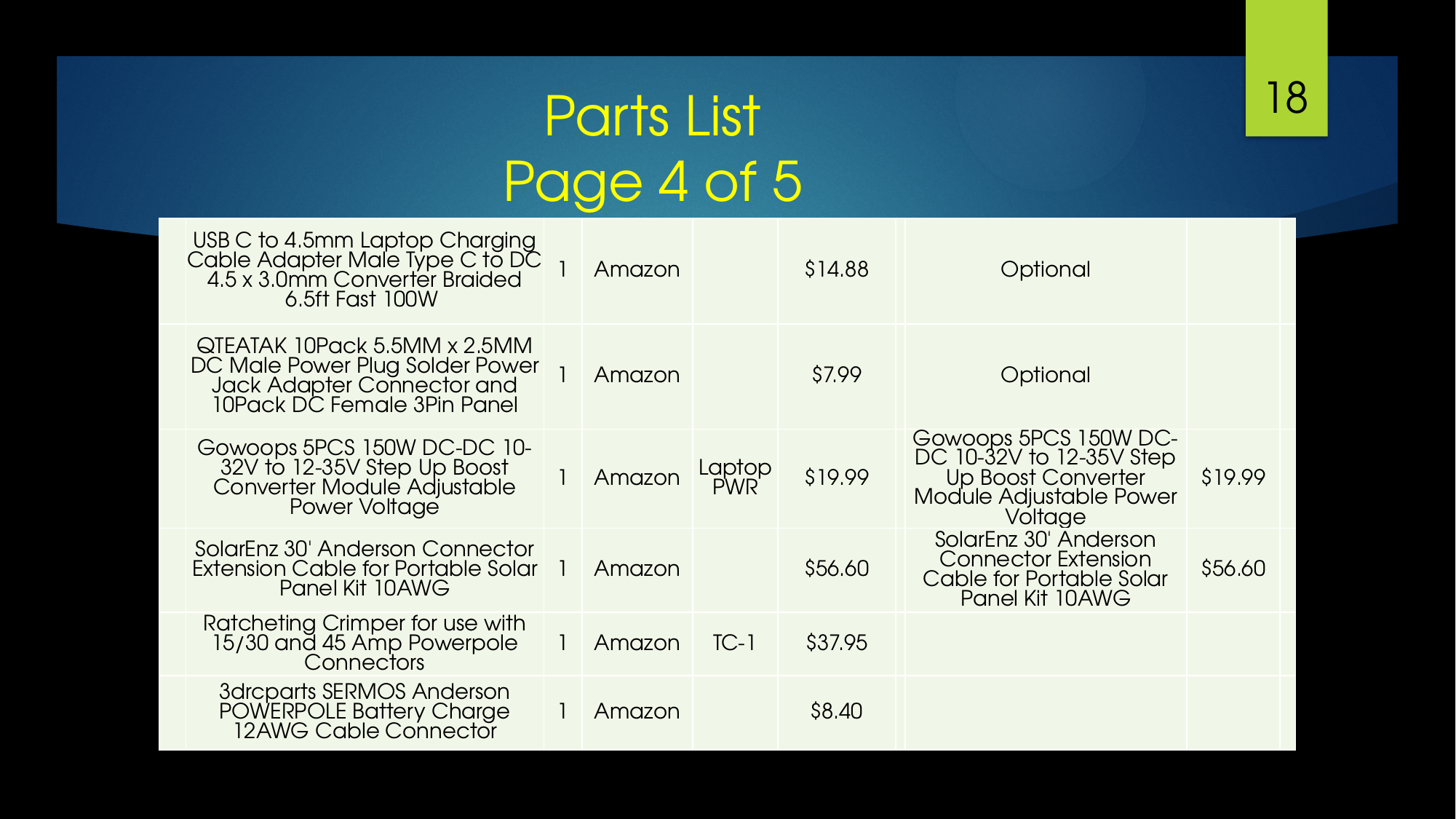

18
# Parts List Page 4 of 5
|  | USB C to 4.5mm Laptop Charging Cable Adapter Male Type C to DC 4.5 x 3.0mm Converter Braided 6.5ft Fast 100W | 1 | Amazon |  | $14.88 |  | Optional |  |  |
| --- | --- | --- | --- | --- | --- | --- | --- | --- | --- |
|  | QTEATAK 10Pack 5.5MM x 2.5MM DC Male Power Plug Solder Power Jack Adapter Connector and 10Pack DC Female 3Pin Panel | 1 | Amazon |  | $7.99 |  | Optional |  |  |
|  | Gowoops 5PCS 150W DC-DC 10-32V to 12-35V Step Up Boost Converter Module Adjustable Power Voltage | 1 | Amazon | Laptop PWR | $19.99 |  | Gowoops 5PCS 150W DC-DC 10-32V to 12-35V Step Up Boost Converter Module Adjustable Power Voltage | $19.99 |  |
|  | SolarEnz 30' Anderson Connector Extension Cable for Portable Solar Panel Kit 10AWG | 1 | Amazon |  | $56.60 |  | SolarEnz 30' Anderson Connector Extension Cable for Portable Solar Panel Kit 10AWG | $56.60 |  |
|  | Ratcheting Crimper for use with 15/30 and 45 Amp Powerpole Connectors | 1 | Amazon | TC-1 | $37.95 |  |  |  |  |
|  | 3drcparts SERMOS Anderson POWERPOLE Battery Charge 12AWG Cable Connector | 1 | Amazon |  | $8.40 |  |  |  |  |